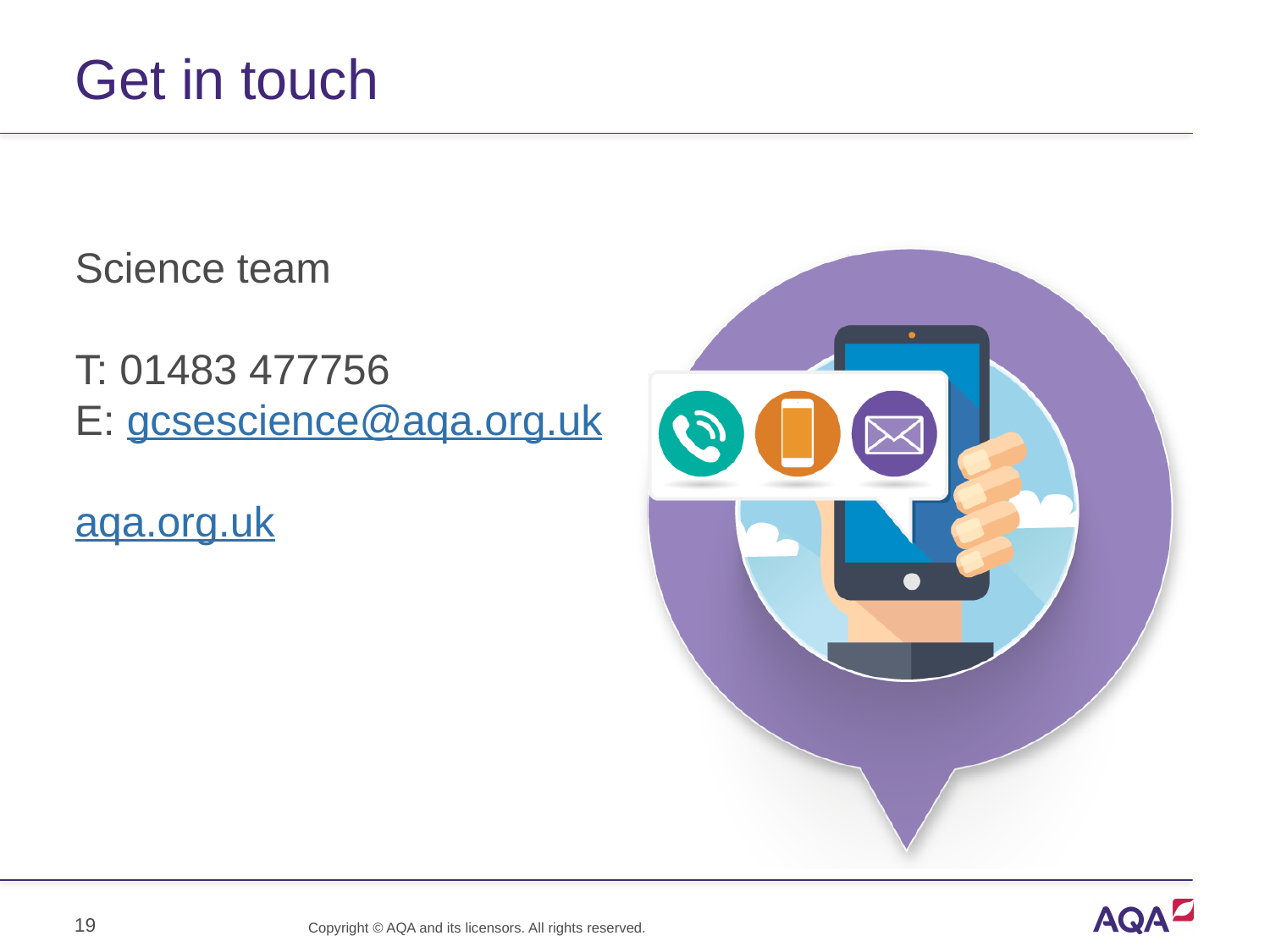

# Get in touch
Science team

T: 01483 477756
E: gcsescience@aqa.org.uk

aqa.org.uk
19
Copyright © AQA and its licensors. All rights reserved.